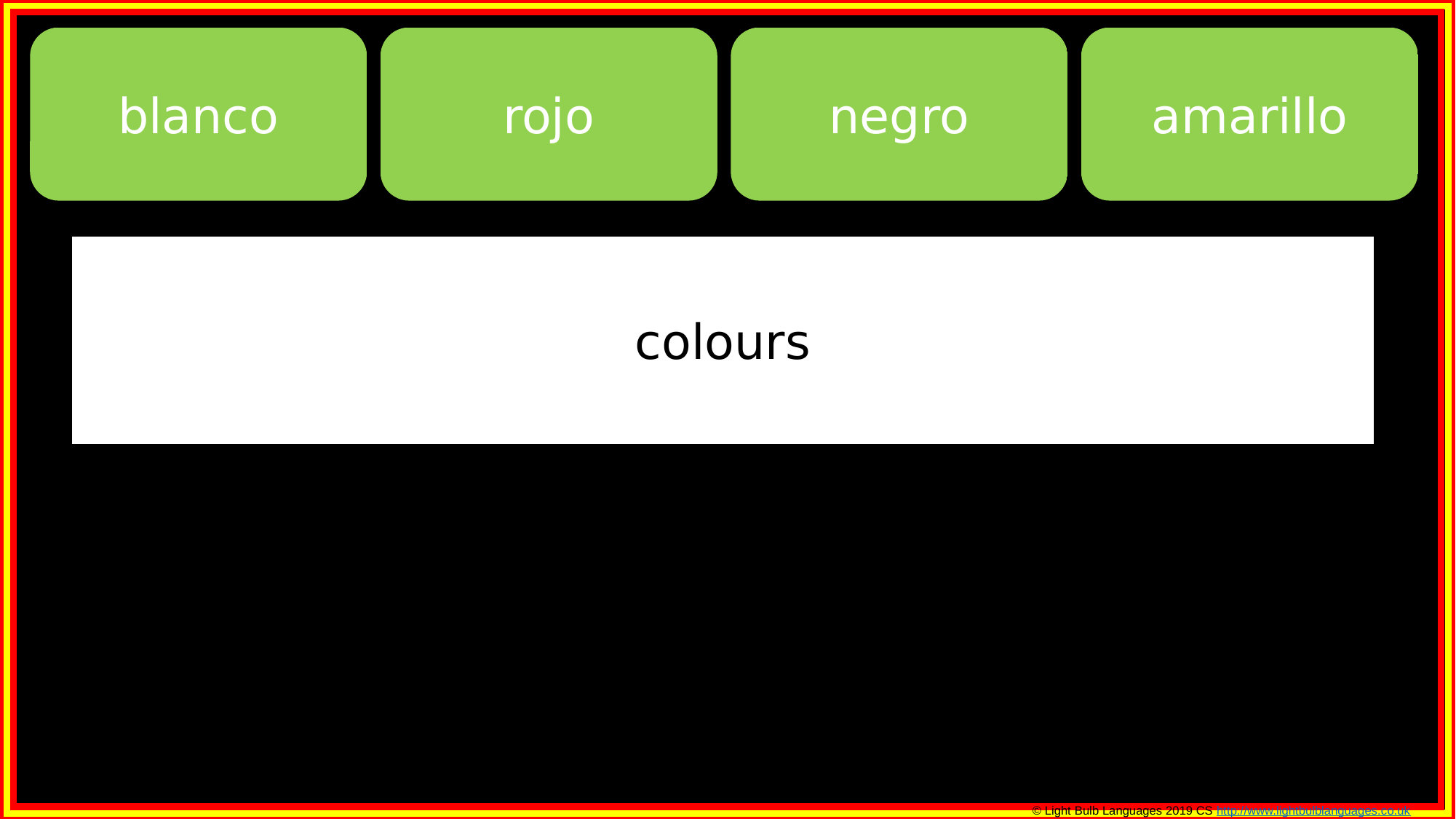

blanco
rojo
negro
amarillo
colours
© Light Bulb Languages 2019 CS http://www.lightbulblanguages.co.uk